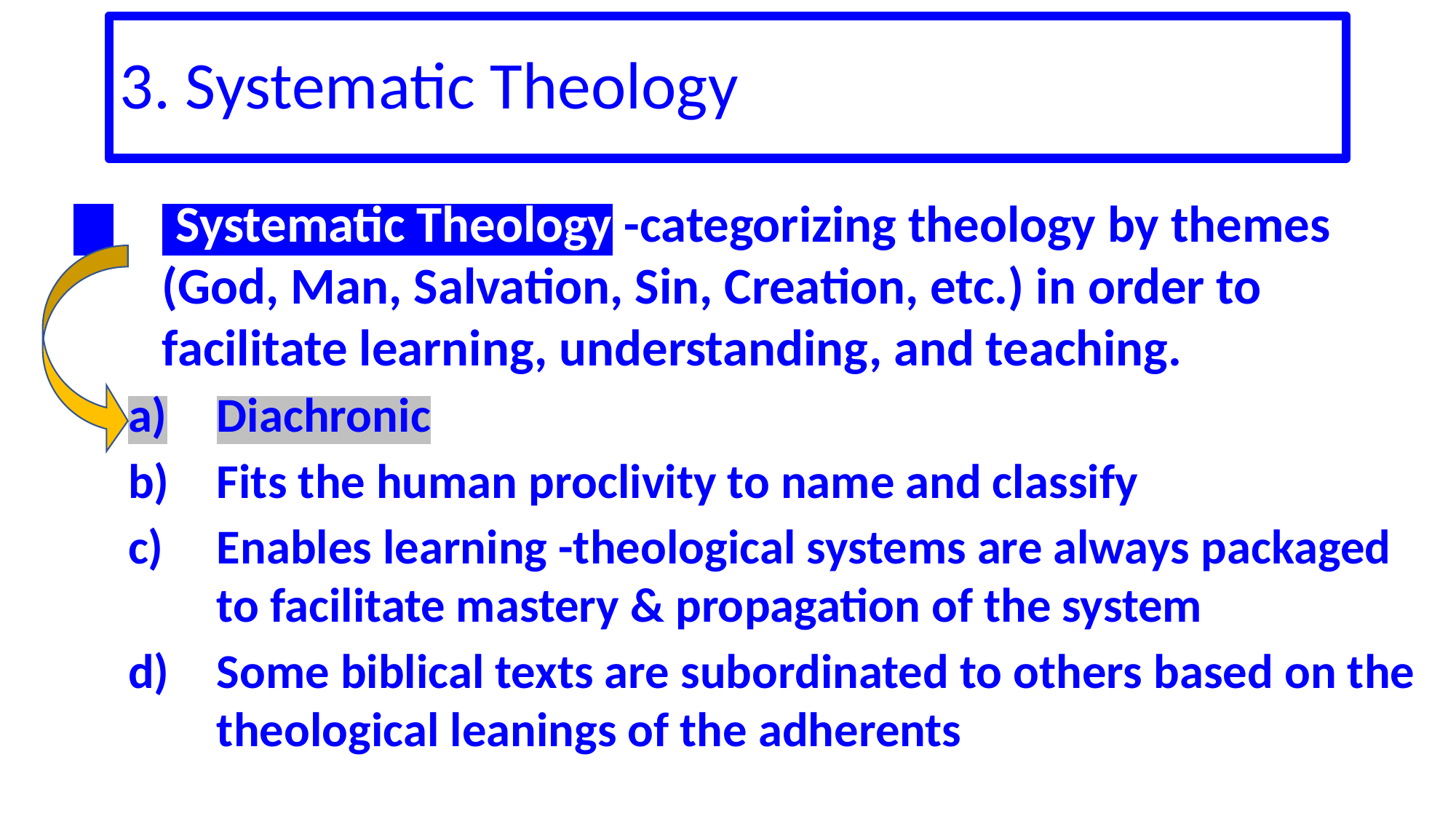

# 3. Systematic Theology
.Systematic Theology -categorizing theology by themes (God, Man, Salvation, Sin, Creation, etc.) in order to facilitate learning, understanding, and teaching.
Diachronic
Fits the human proclivity to name and classify
Enables learning -theological systems are always packaged to facilitate mastery & propagation of the system
Some biblical texts are subordinated to others based on the theological leanings of the adherents